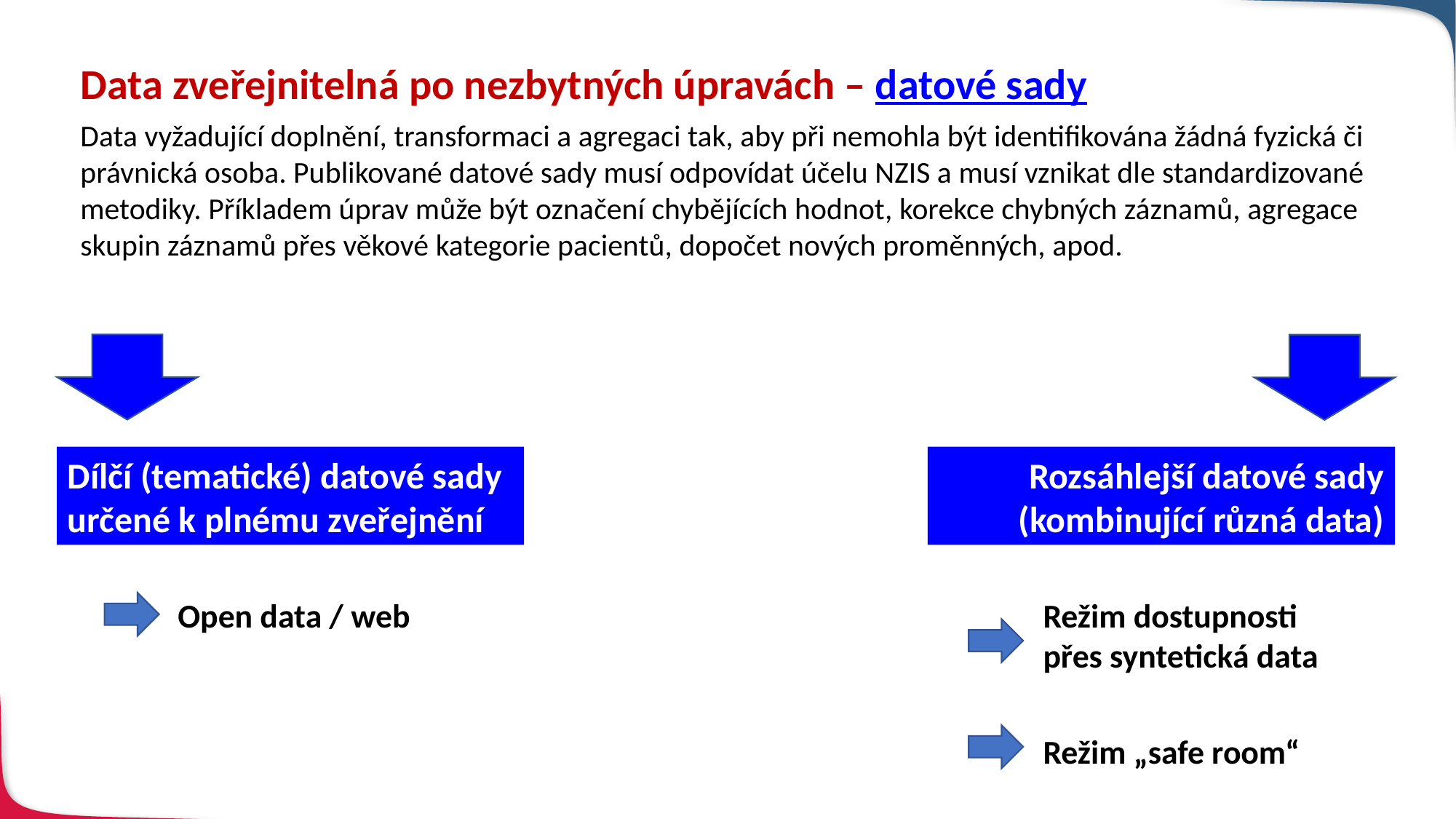

Data zveřejnitelná po nezbytných úpravách – datové sady
Data vyžadující doplnění, transformaci a agregaci tak, aby při nemohla být identifikována žádná fyzická či právnická osoba. Publikované datové sady musí odpovídat účelu NZIS a musí vznikat dle standardizované metodiky. Příkladem úprav může být označení chybějících hodnot, korekce chybných záznamů, agregace skupin záznamů přes věkové kategorie pacientů, dopočet nových proměnných, apod.

Rozsáhlejší datové sady (kombinující různá data)
Dílčí (tematické) datové sady určené k plnému zveřejnění
Open data / web
Režim dostupnosti přes syntetická data

Režim „safe room“